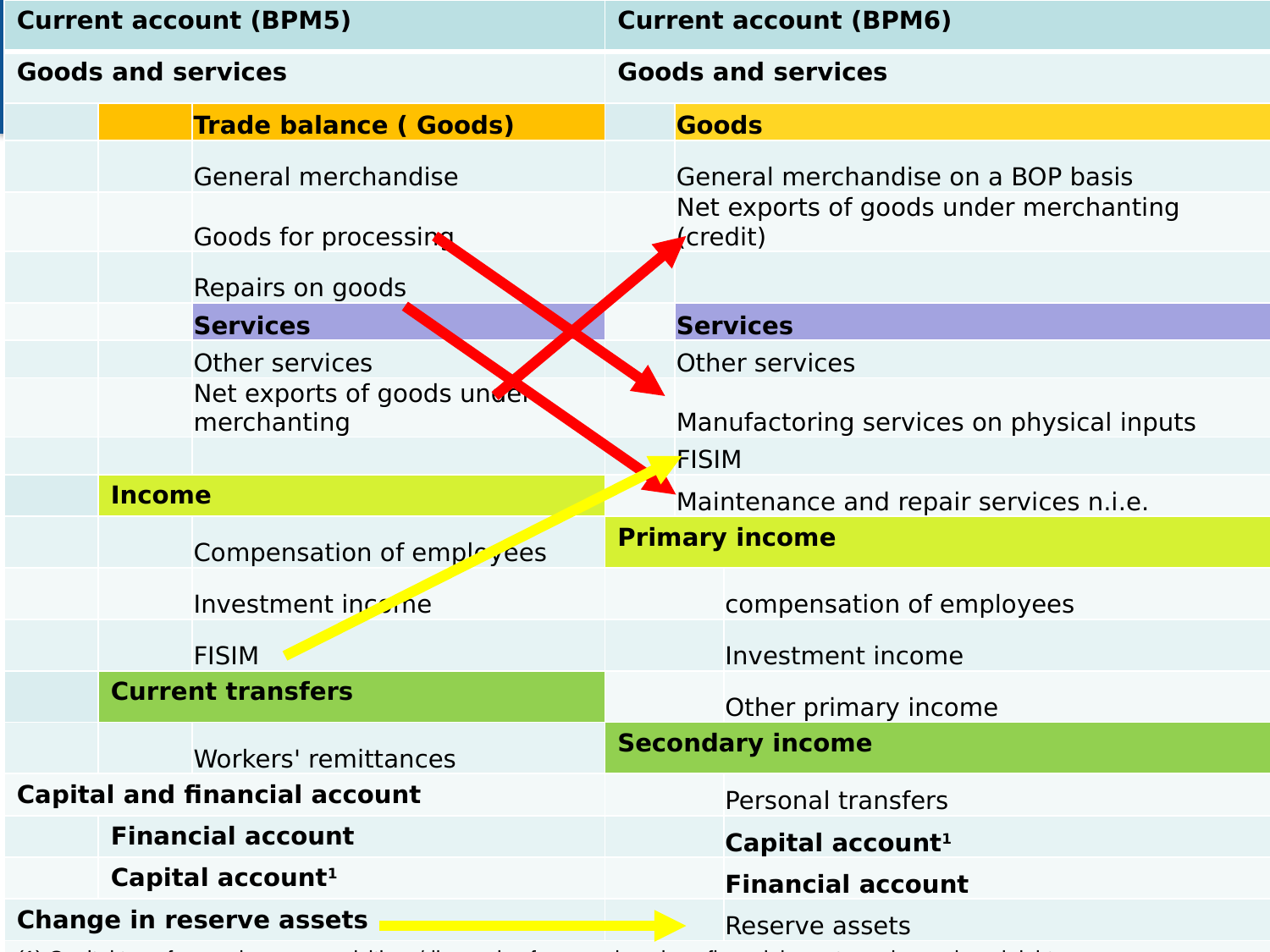

| Current account (BPM5) |  |  | Current account (BPM6) |  |  |
| --- | --- | --- | --- | --- | --- |
| Goods and services |  |  | Goods and services |  |  |
|  |  | Trade balance ( Goods) |  | Goods |  |
|  |  | General merchandise |  | General merchandise on a BOP basis |  |
|  |  | Goods for processing |  | Net exports of goods under merchanting (credit) |  |
|  |  | Repairs on goods |  |  |  |
|  |  | Services |  | Services |  |
|  |  | Other services |  | Other services |  |
|  |  | Net exports of goods under merchanting |  | Manufactoring services on physical inputs |  |
|  |  |  |  | FISIM |  |
|  | Income |  |  | Maintenance and repair services n.i.e. |  |
|  |  | Compensation of employees | Primary income |  |  |
|  |  | Investment income |  |  | compensation of employees |
|  |  | FISIM |  |  | Investment income |
|  | Current transfers |  |  |  | Other primary income |
|  |  | Workers' remittances | Secondary income |  |  |
| Capital and financial account |  |  |  |  | Personal transfers |
|  | Financial account |  |  |  | Capital account1 |
|  | Capital account1 |  |  |  | Financial account |
| Change in reserve assets |  |  |  |  | Reserve assets |
| (1) Capital transfers and gross acquisitions/disposals of nonproduced nonfinancial assets such as mineral rights. |  |  |  |  |  |
#
19